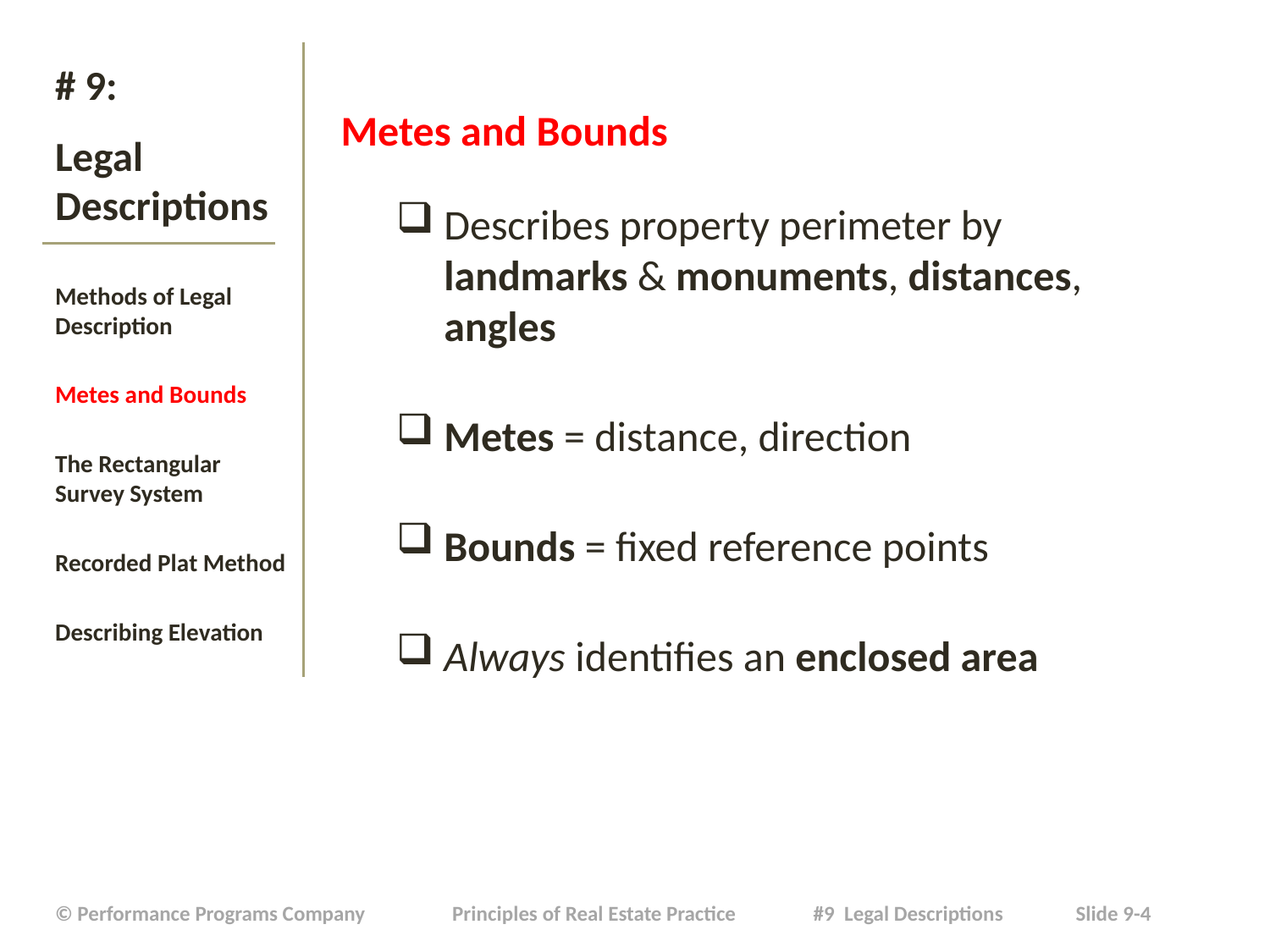

Metes and Bounds

Describes property perimeter by landmarks & monuments, distances, angles
Metes = distance, direction
Bounds = fixed reference points
Always identifies an enclosed area

# # 9: Legal Descriptions

Methods of Legal Description

Metes and Bounds

The Rectangular Survey System

Recorded Plat Method

Describing Elevation

| © Performance Programs Company Principles of Real Estate Practice #9 Legal Descriptions Slide 9-4 |
| --- |